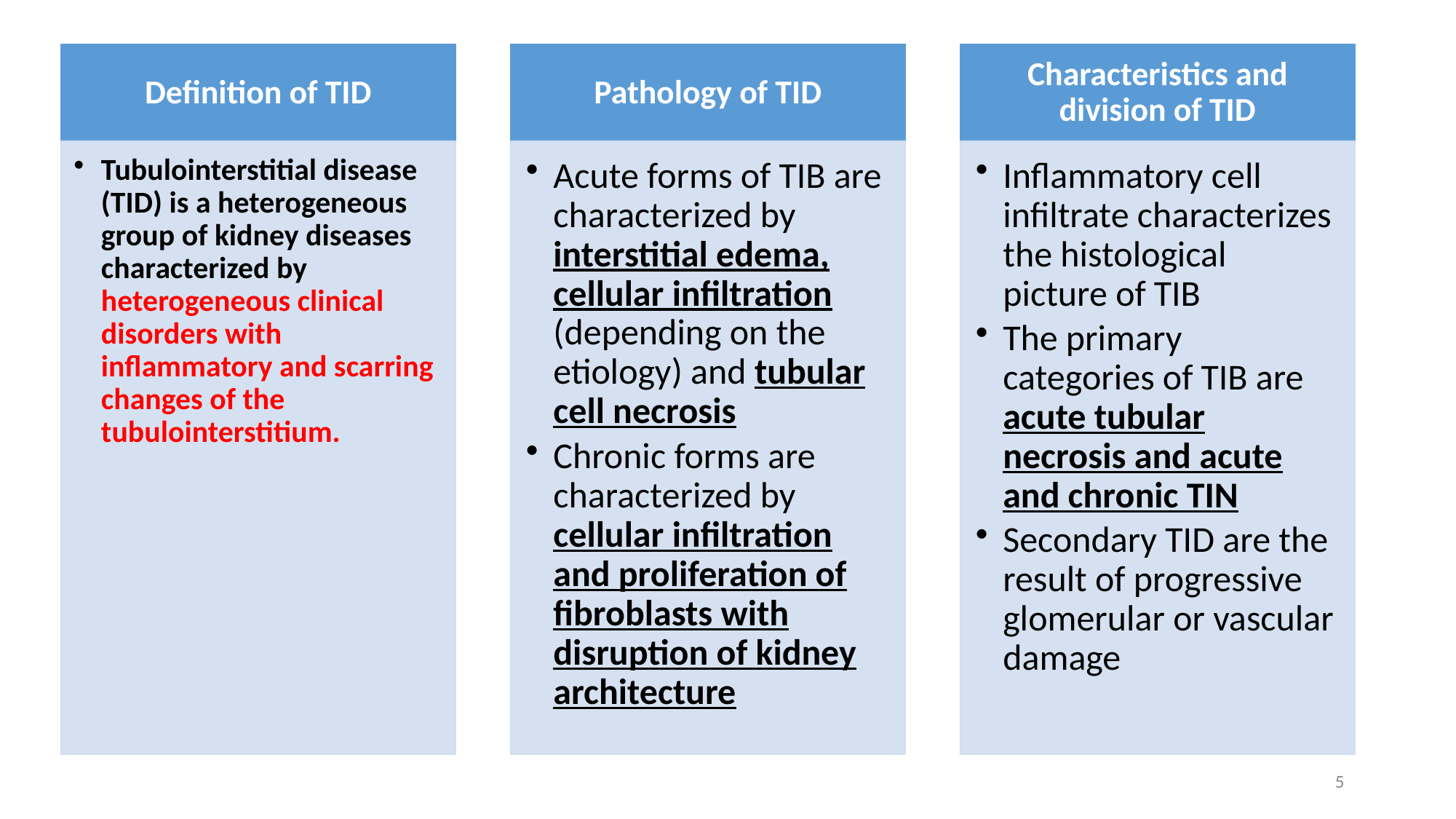

Definition of TID
Tubulointerstitial disease (TID) is a heterogeneous group of kidney diseases characterized by heterogeneous clinical disorders with inflammatory and scarring changes of the tubulointerstitium.
Pathology of TID
Acute forms of TIB are characterized by interstitial edema, cellular infiltration (depending on the etiology) and tubular cell necrosis
Chronic forms are characterized by cellular infiltration and proliferation of fibroblasts with disruption of kidney architecture
Characteristics and division of TID
Inflammatory cell infiltrate characterizes the histological picture of TIB
The primary categories of TIB are acute tubular necrosis and acute and chronic TIN
Secondary TID are the result of progressive glomerular or vascular damage
5